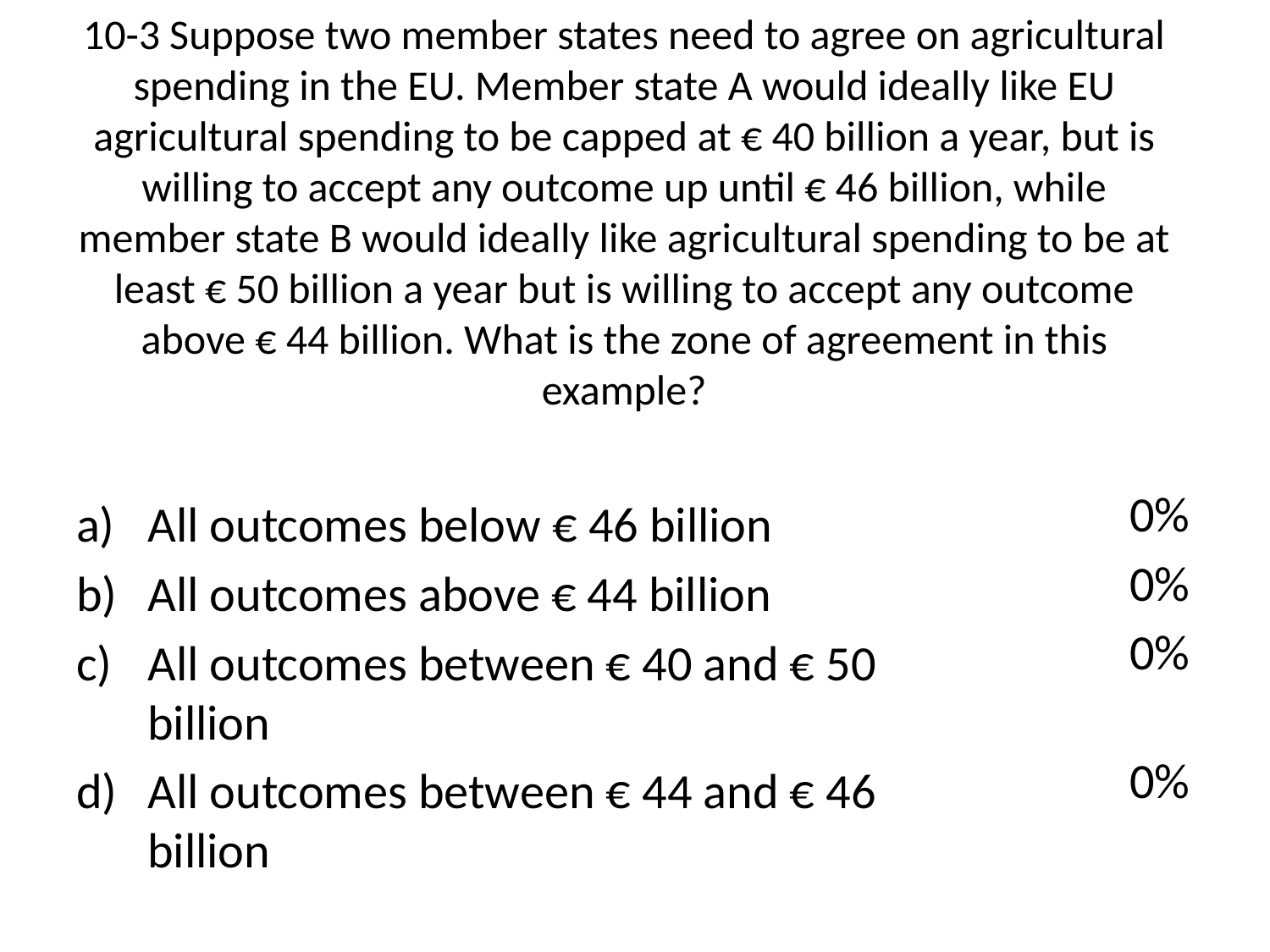

# 10-3 Suppose two member states need to agree on agricultural spending in the EU. Member state A would ideally like EU agricultural spending to be capped at € 40 billion a year, but is willing to accept any outcome up until € 46 billion, while member state B would ideally like agricultural spending to be at least € 50 billion a year but is willing to accept any outcome above € 44 billion. What is the zone of agreement in this example?
0%
0%
0%
0%

All outcomes below € 46 billion
All outcomes above € 44 billion
All outcomes between € 40 and € 50 billion
All outcomes between € 44 and € 46 billion